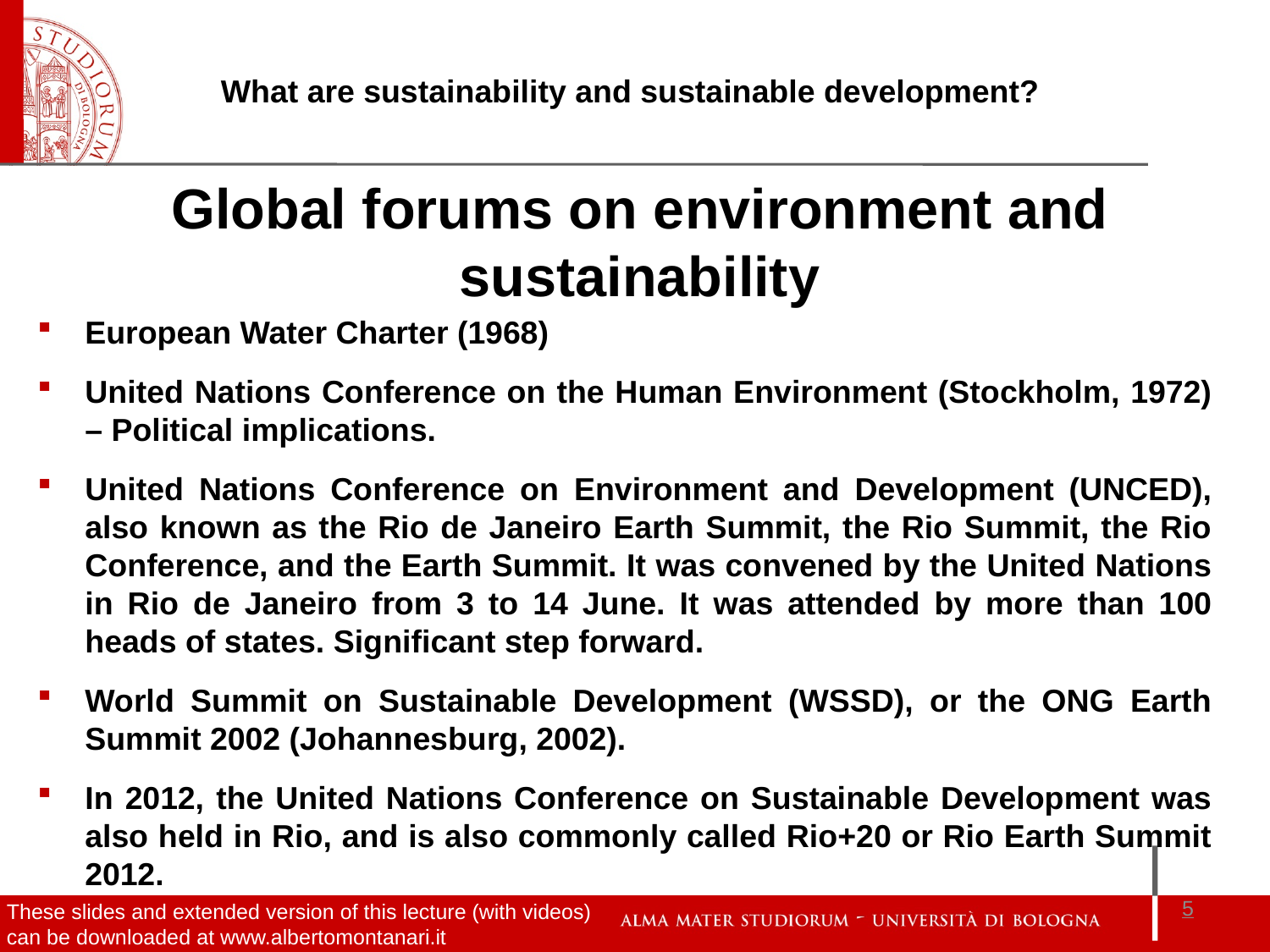

Global forums on environment and sustainability
European Water Charter (1968)
United Nations Conference on the Human Environment (Stockholm, 1972) – Political implications.
United Nations Conference on Environment and Development (UNCED), also known as the Rio de Janeiro Earth Summit, the Rio Summit, the Rio Conference, and the Earth Summit. It was convened by the United Nations in Rio de Janeiro from 3 to 14 June. It was attended by more than 100 heads of states. Significant step forward.
World Summit on Sustainable Development (WSSD), or the ONG Earth Summit 2002 (Johannesburg, 2002).
In 2012, the United Nations Conference on Sustainable Development was also held in Rio, and is also commonly called Rio+20 or Rio Earth Summit 2012.
5